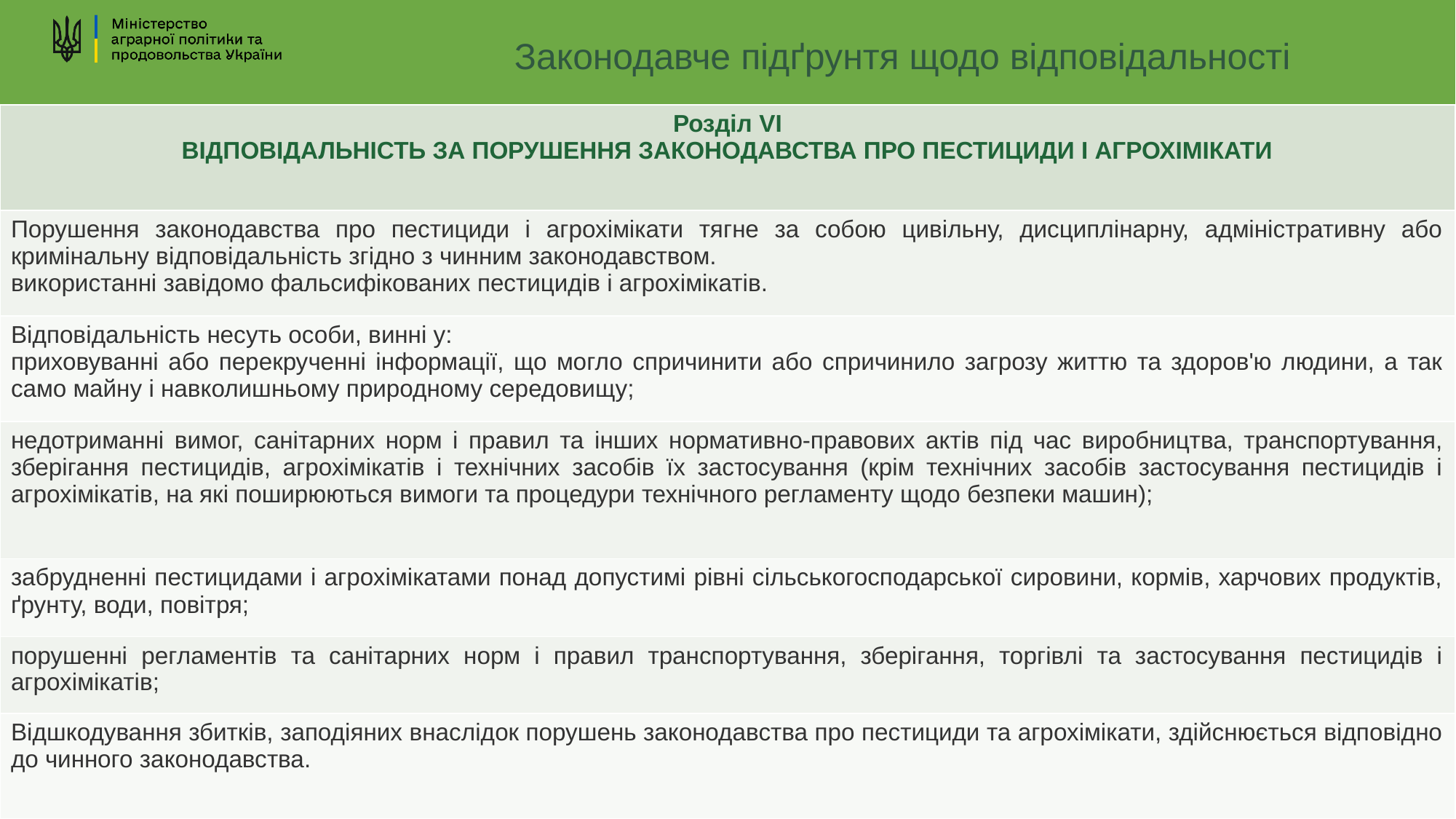

Законодавче підґрунтя щодо відповідальності
| Розділ VI ВІДПОВІДАЛЬНІСТЬ ЗА ПОРУШЕННЯ ЗАКОНОДАВСТВА ПРО ПЕСТИЦИДИ І АГРОХІМІКАТИ |
| --- |
| Порушення законодавства про пестициди і агрохімікати тягне за собою цивільну, дисциплінарну, адміністративну або кримінальну відповідальність згідно з чинним законодавством. використанні завідомо фальсифікованих пестицидів і агрохімікатів. |
| Відповідальність несуть особи, винні у: приховуванні або перекрученні інформації, що могло спричинити або спричинило загрозу життю та здоров'ю людини, а так само майну і навколишньому природному середовищу; |
| недотриманні вимог, санітарних норм і правил та інших нормативно-правових актів під час виробництва, транспортування, зберігання пестицидів, агрохімікатів і технічних засобів їх застосування (крім технічних засобів застосування пестицидів і агрохімікатів, на які поширюються вимоги та процедури технічного регламенту щодо безпеки машин); |
| забрудненні пестицидами і агрохімікатами понад допустимі рівні сільськогосподарської сировини, кормів, харчових продуктів, ґрунту, води, повітря; |
| порушенні регламентів та санітарних норм і правил транспортування, зберігання, торгівлі та застосування пестицидів і агрохімікатів; |
| Відшкодування збитків, заподіяних внаслідок порушень законодавства про пестициди та агрохімікати, здійснюється відповідно до чинного законодавства. |